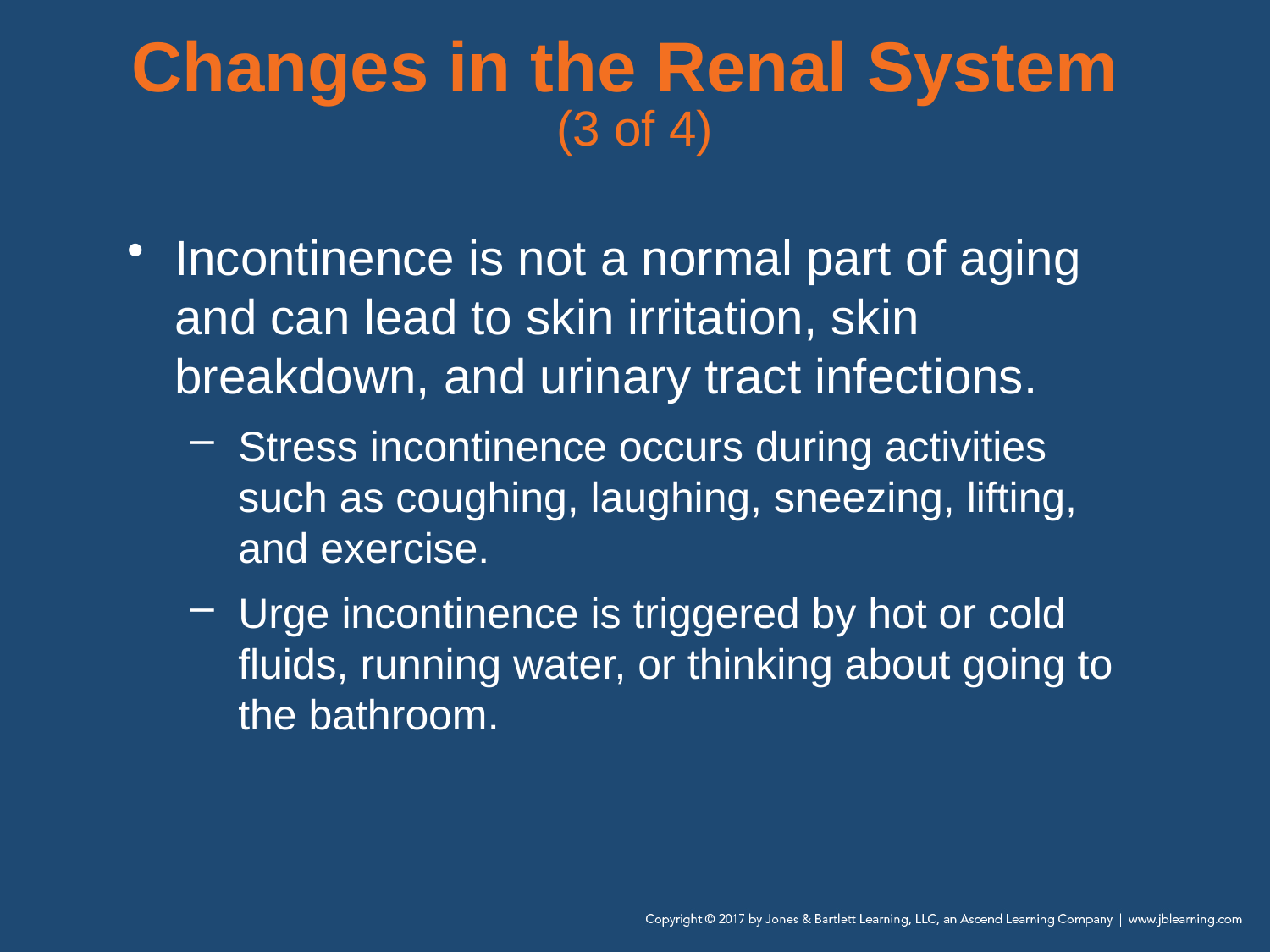

# Changes in the Renal System (3 of 4)
Incontinence is not a normal part of aging and can lead to skin irritation, skin breakdown, and urinary tract infections.
Stress incontinence occurs during activities such as coughing, laughing, sneezing, lifting, and exercise.
Urge incontinence is triggered by hot or cold fluids, running water, or thinking about going to the bathroom.